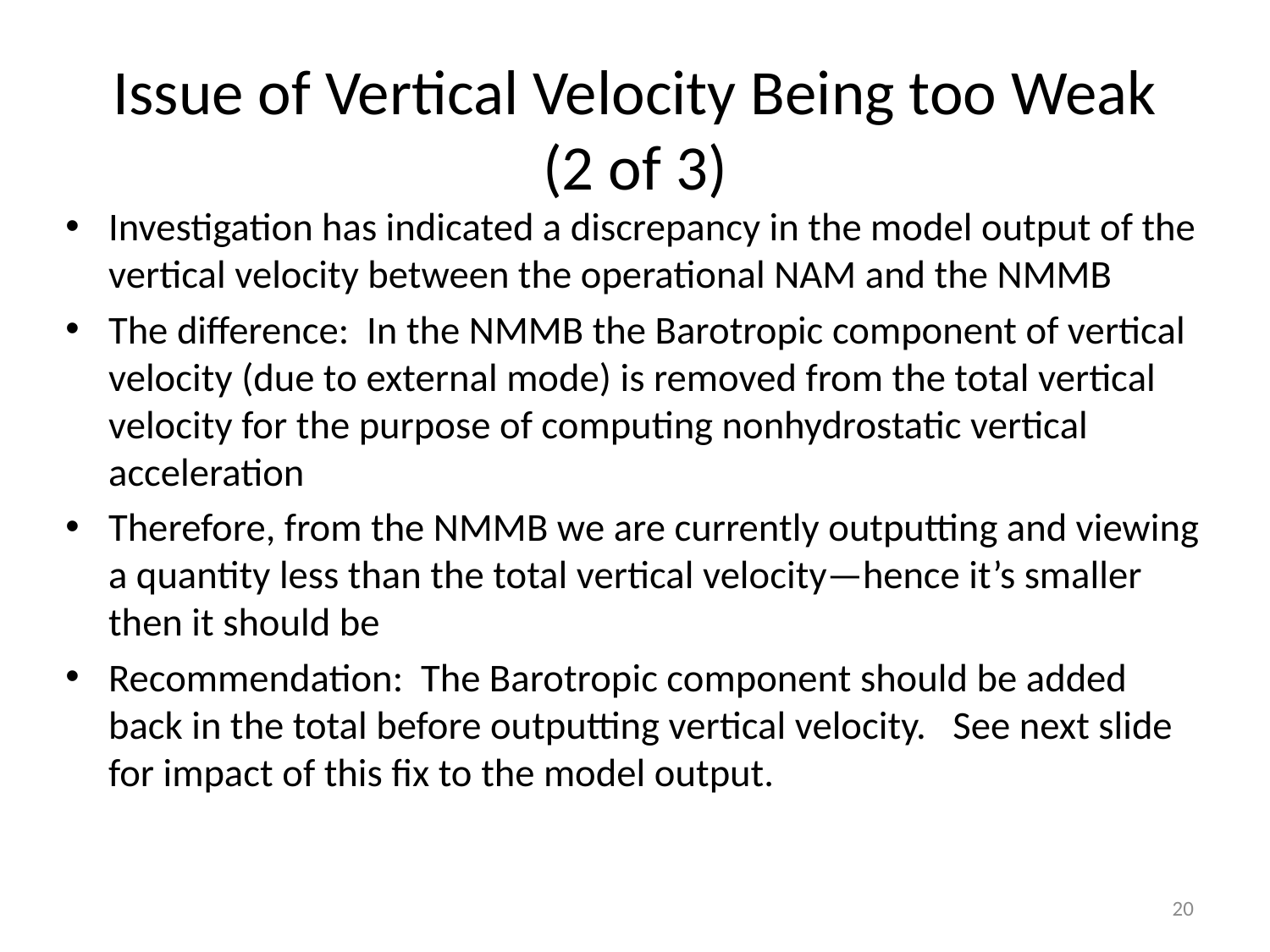

# Issue of Vertical Velocity Being too Weak (2 of 3)
Investigation has indicated a discrepancy in the model output of the vertical velocity between the operational NAM and the NMMB
The difference:  In the NMMB the Barotropic component of vertical velocity (due to external mode) is removed from the total vertical velocity for the purpose of computing nonhydrostatic vertical acceleration
Therefore, from the NMMB we are currently outputting and viewing a quantity less than the total vertical velocity—hence it’s smaller then it should be
Recommendation:  The Barotropic component should be added back in the total before outputting vertical velocity.   See next slide for impact of this fix to the model output.
20